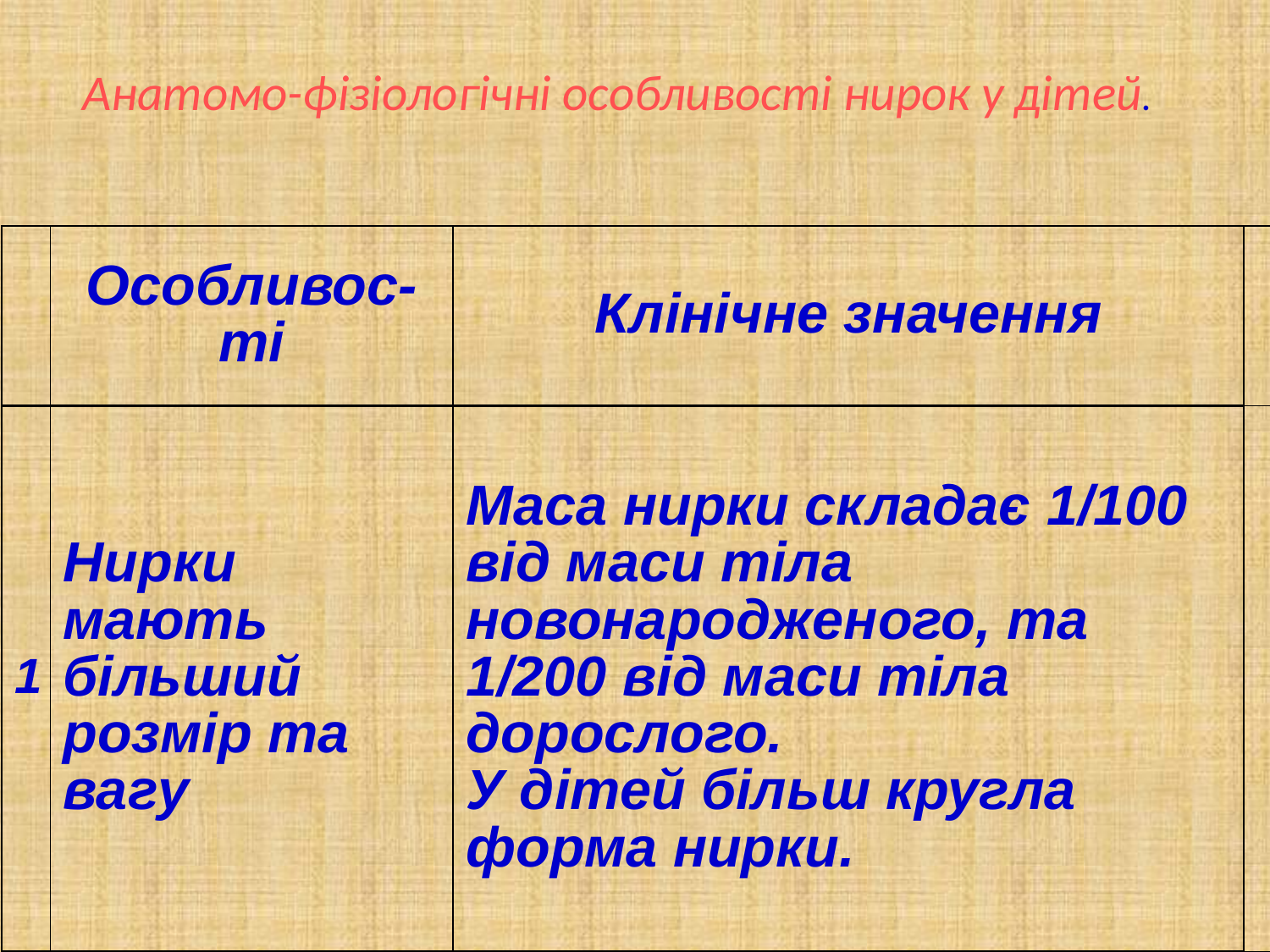

Анатомо-фізіологічні особливості нирок у дітей.
|  | Особливос-ті | Клінічне значення |  |
| --- | --- | --- | --- |
| 1 | Нирки мають більший розмір та вагу | Маса нирки складає 1/100 від маси тіла новонародженого, та 1/200 від маси тіла дорослого. У дітей більш кругла форма нирки. |  |